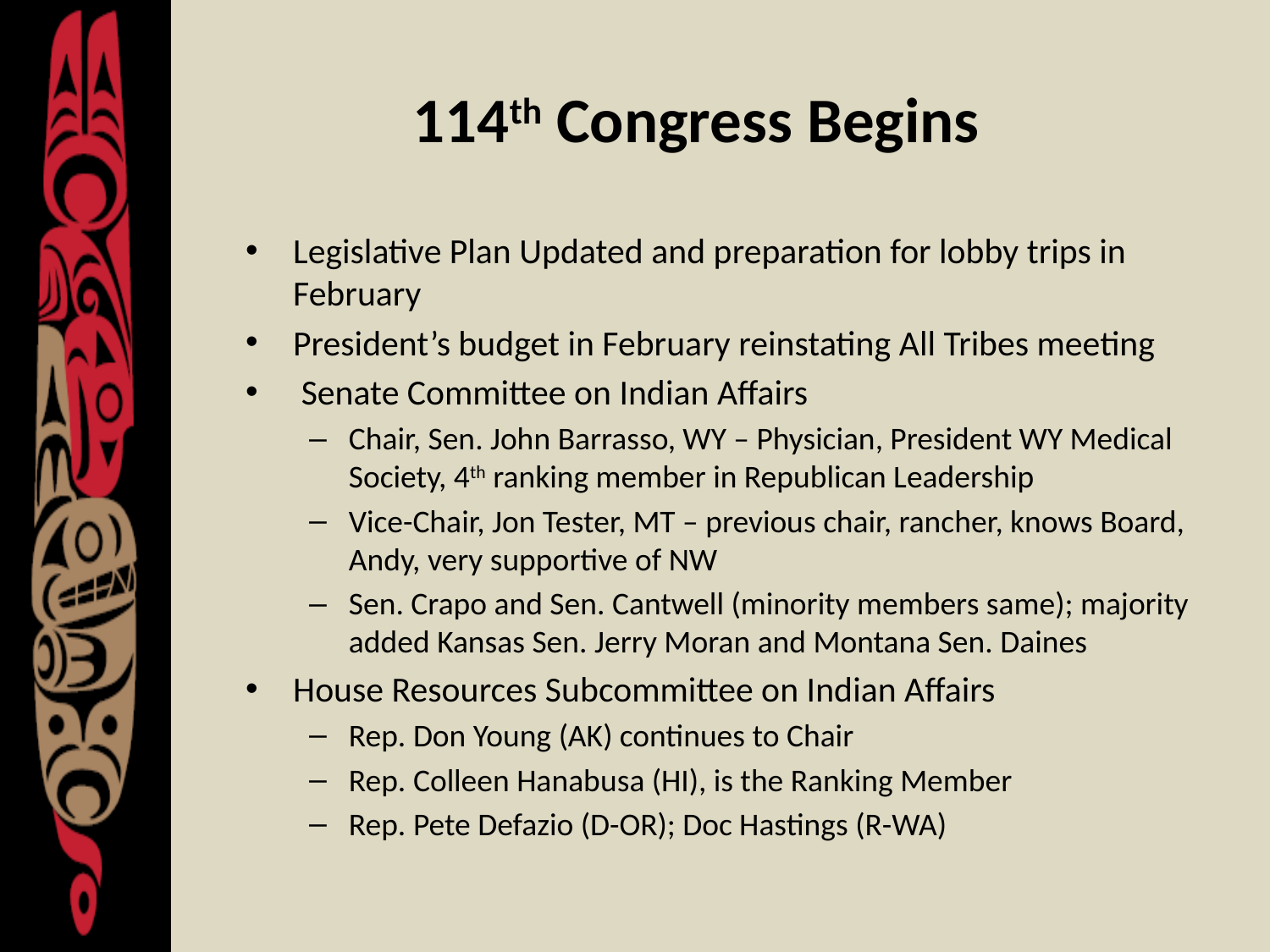

# 114th Congress Begins
Legislative Plan Updated and preparation for lobby trips in February
President’s budget in February reinstating All Tribes meeting
 Senate Committee on Indian Affairs
Chair, Sen. John Barrasso, WY – Physician, President WY Medical Society, 4th ranking member in Republican Leadership
Vice-Chair, Jon Tester, MT – previous chair, rancher, knows Board, Andy, very supportive of NW
Sen. Crapo and Sen. Cantwell (minority members same); majority added Kansas Sen. Jerry Moran and Montana Sen. Daines
House Resources Subcommittee on Indian Affairs
Rep. Don Young (AK) continues to Chair
Rep. Colleen Hanabusa (HI), is the Ranking Member
Rep. Pete Defazio (D-OR); Doc Hastings (R-WA)